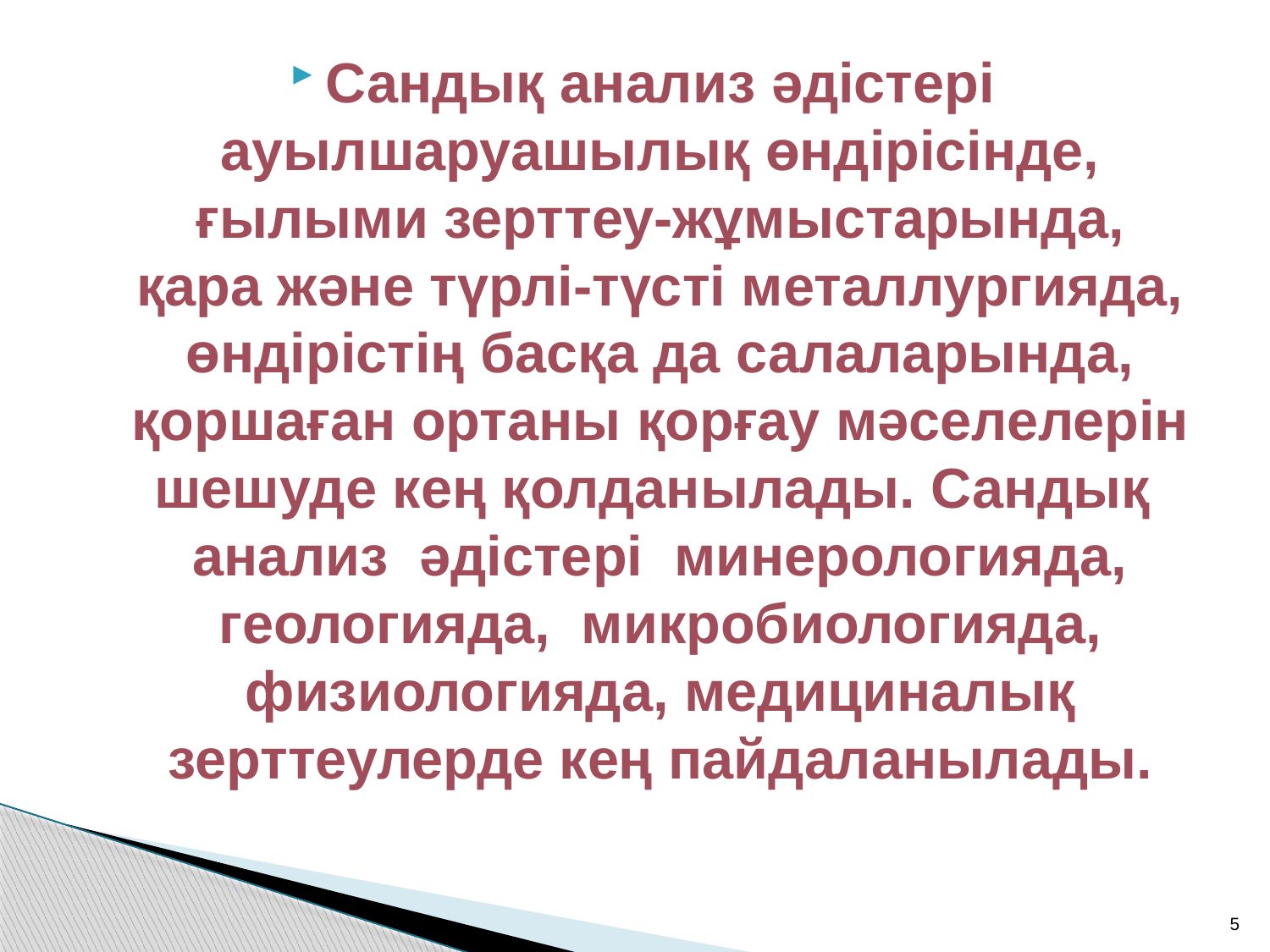

Сандық анализ әдістері ауылшаруашылық өндірісінде, ғылыми зерттеу-жұмыстарында, қара және түрлі-түсті металлургияда, өндірістің басқа да салаларында, қоршаған ортаны қорғау мәселелерін шешуде кең қолданылады. Сандық  анализ  әдістері  минерологияда, геологияда,  микробиологияда, физиологияда, медициналық зерттеулерде кең пайдаланылады.

5